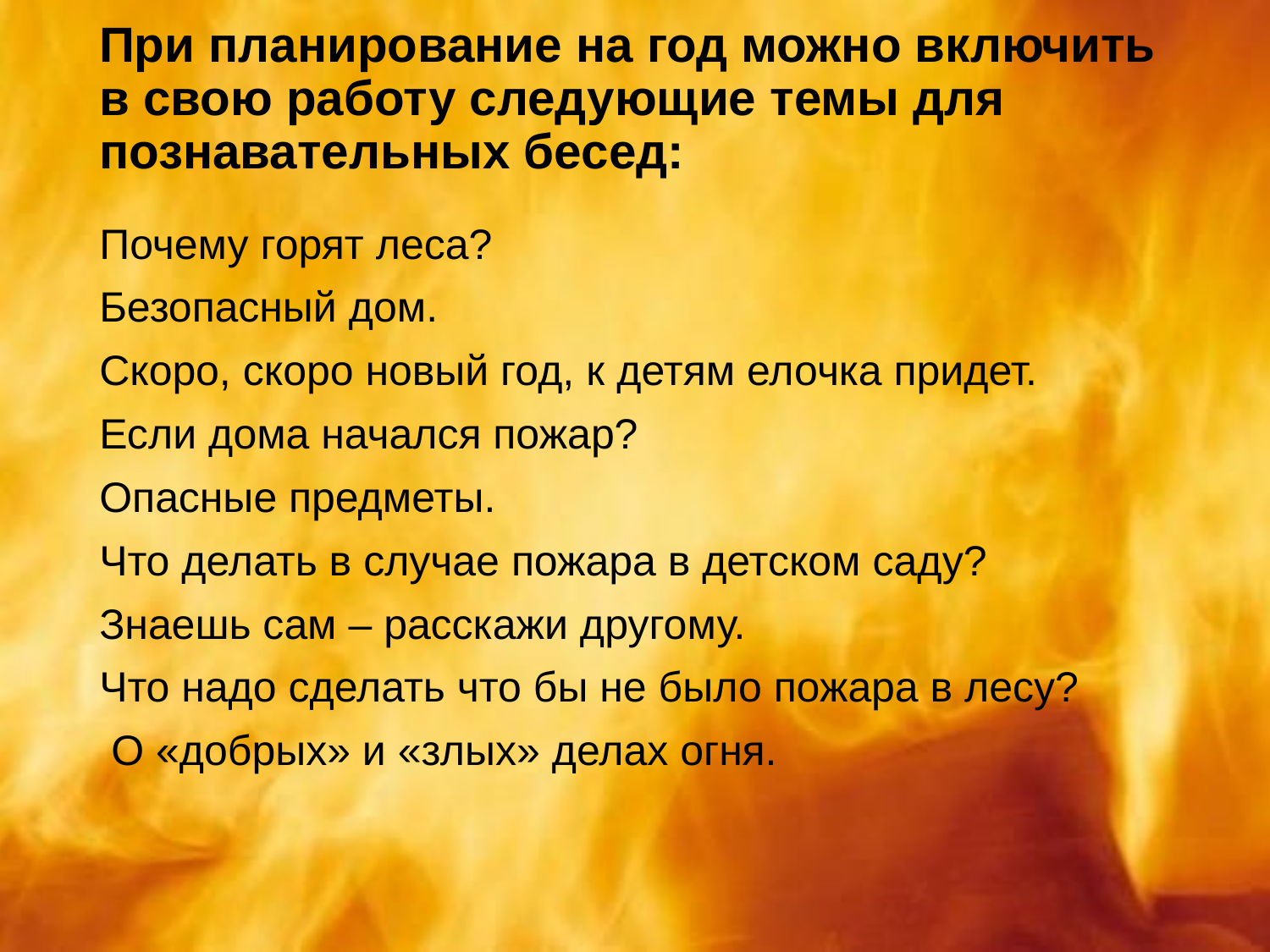

# При планирование на год можно включить в свою работу следующие темы для познавательных бесед:
Почему горят леса?
Безопасный дом.
Скоро, скоро новый год, к детям елочка придет.
Если дома начался пожар?
Опасные предметы.
Что делать в случае пожара в детском саду?
Знаешь сам – расскажи другому.
Что надо сделать что бы не было пожара в лесу?
 О «добрых» и «злых» делах огня.